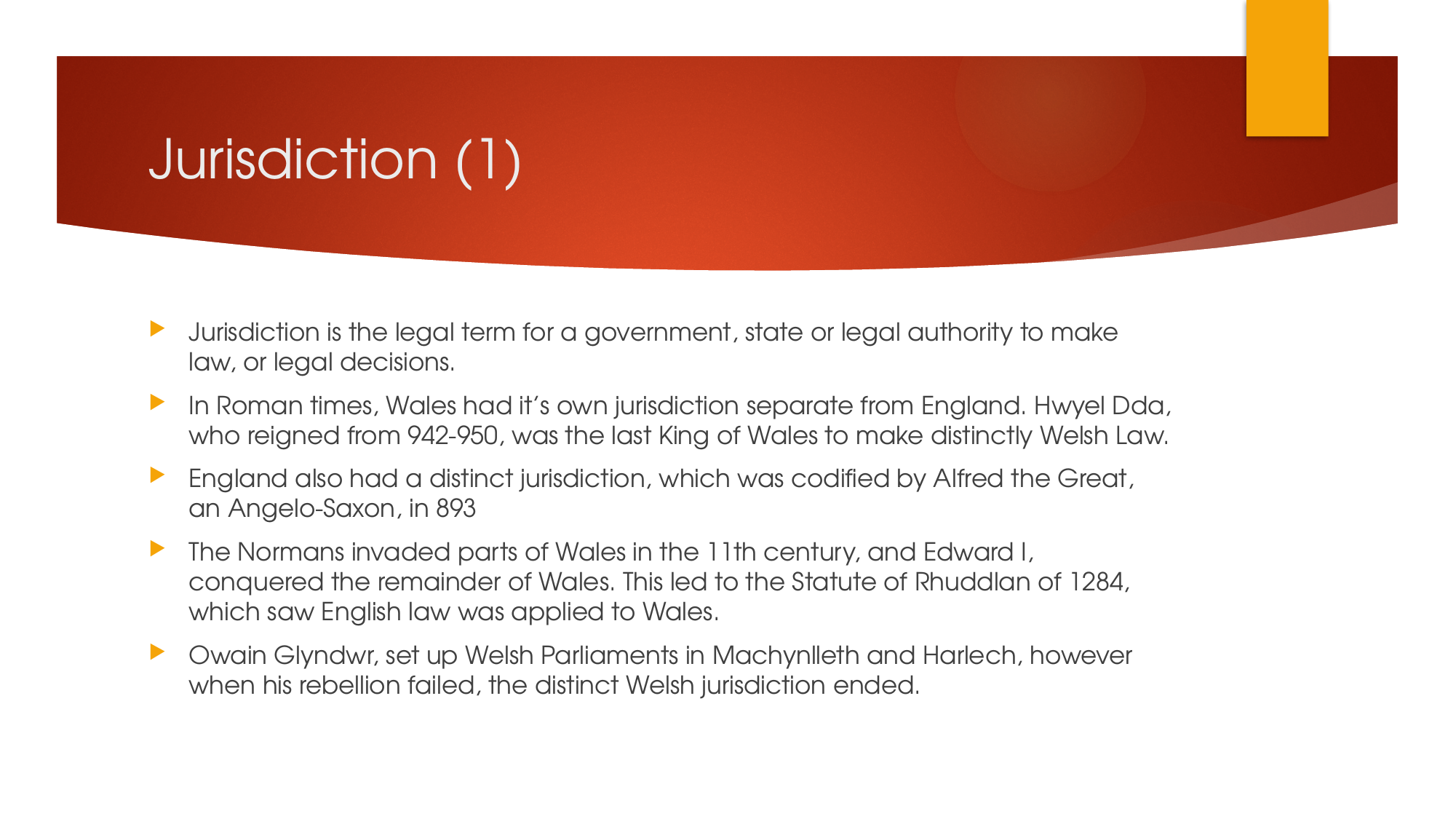

# Jurisdiction (1)
Jurisdiction is the legal term for a government, state or legal authority to make law, or legal decisions.
In Roman times, Wales had it’s own jurisdiction separate from England. Hwyel Dda, who reigned from 942-950, was the last King of Wales to make distinctly Welsh Law.
England also had a distinct jurisdiction, which was codified by Alfred the Great, an Angelo-Saxon, in 893
The Normans invaded parts of Wales in the 11th century, and Edward I, conquered the remainder of Wales. This led to the Statute of Rhuddlan of 1284, which saw English law was applied to Wales.
Owain Glyndwr, set up Welsh Parliaments in Machynlleth and Harlech, however when his rebellion failed, the distinct Welsh jurisdiction ended.